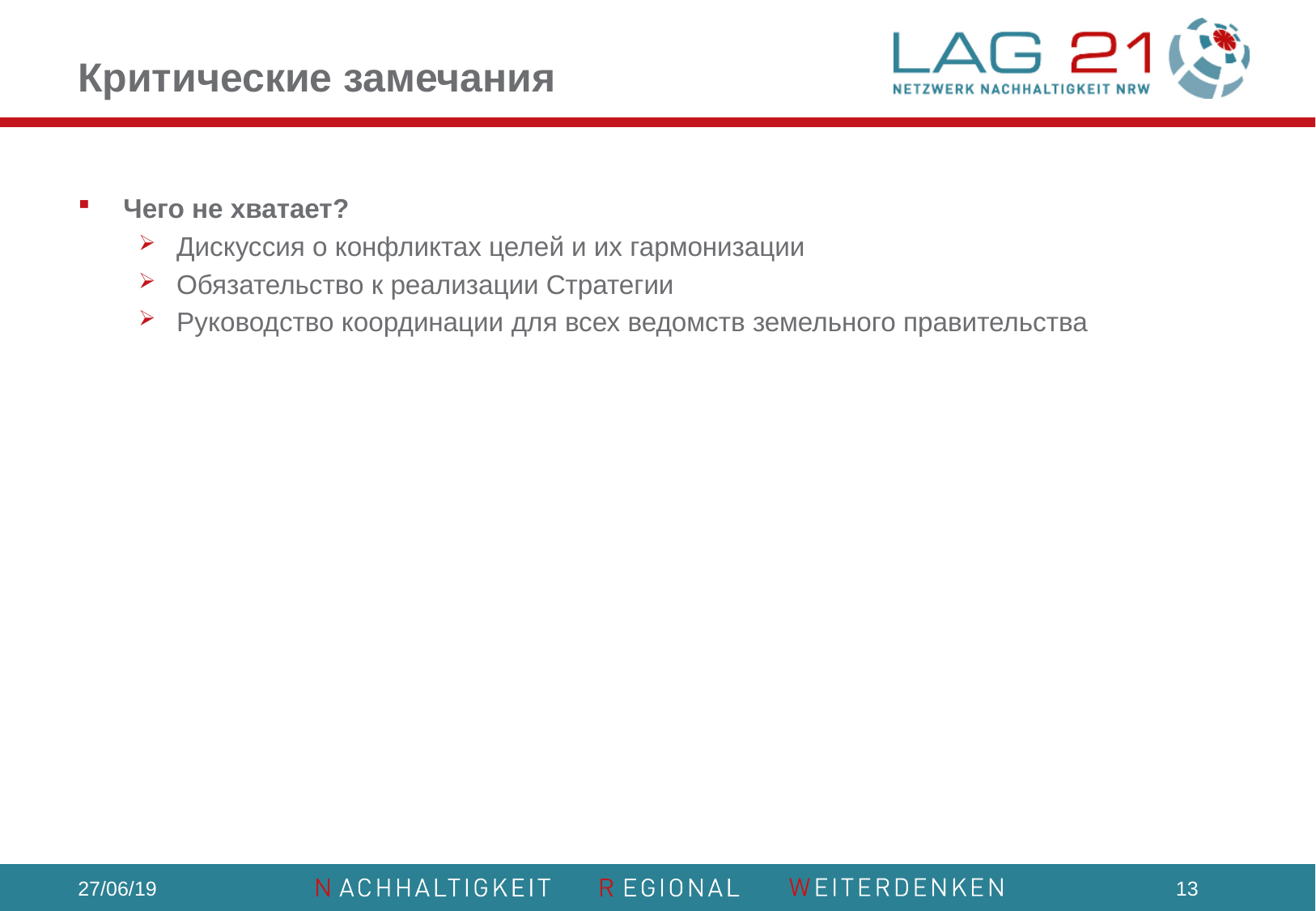

# Критические замечания
Чего не хватает?
Дискуссия о конфликтах целей и их гармонизации
Обязательство к реализации Стратегии
Руководство координации для всех ведомств земельного правительства
27/06/19
13